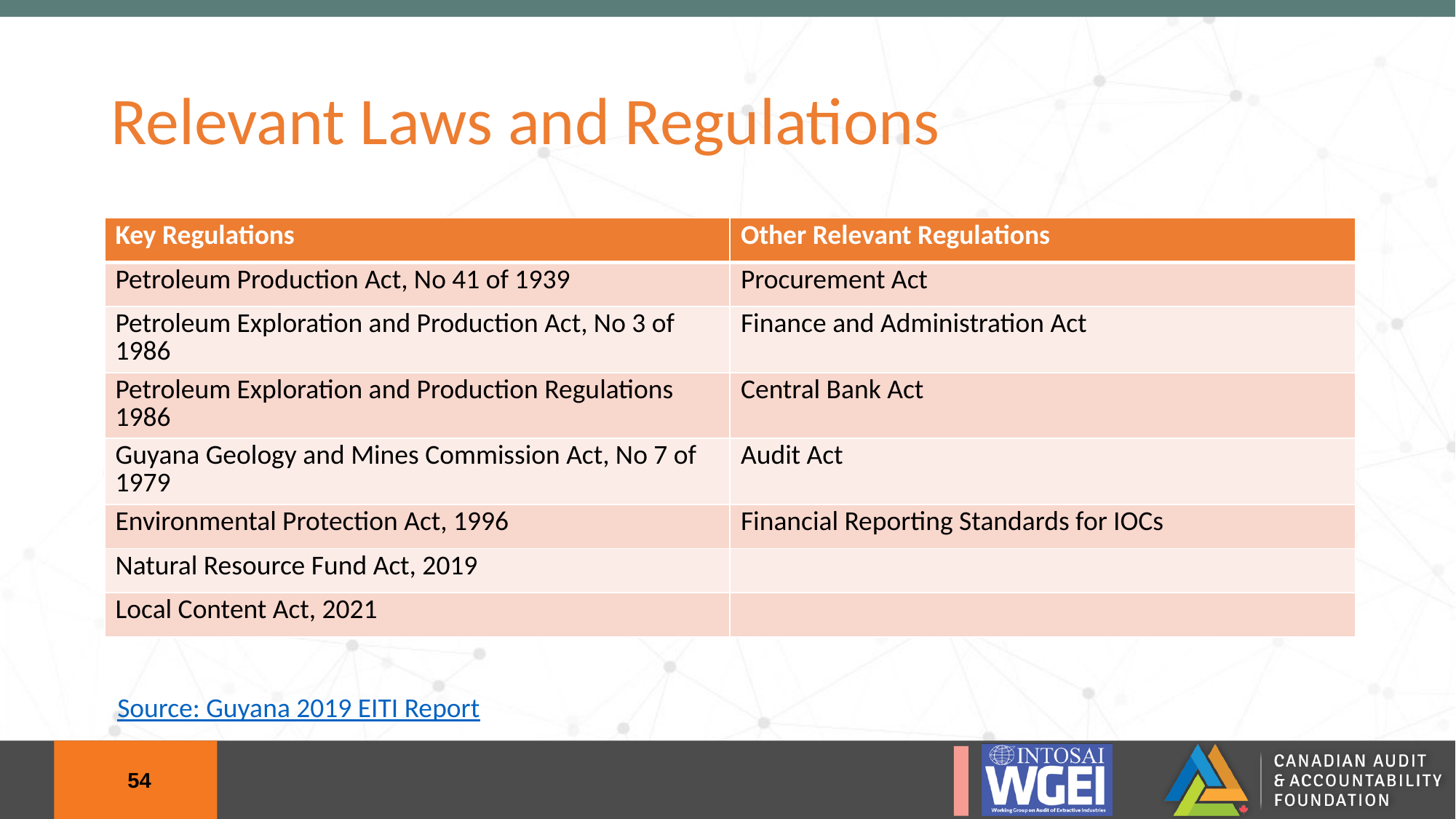

# Relevant Laws and Regulations
| Key Regulations | Other Relevant Regulations |
| --- | --- |
| Petroleum Production Act, No 41 of 1939 | Procurement Act |
| Petroleum Exploration and Production Act, No 3 of 1986 | Finance and Administration Act |
| Petroleum Exploration and Production Regulations 1986 | Central Bank Act |
| Guyana Geology and Mines Commission Act, No 7 of 1979 | Audit Act |
| Environmental Protection Act, 1996 | Financial Reporting Standards for IOCs |
| Natural Resource Fund Act, 2019 |  |
| Local Content Act, 2021 |  |
Source: Guyana 2019 EITI Report